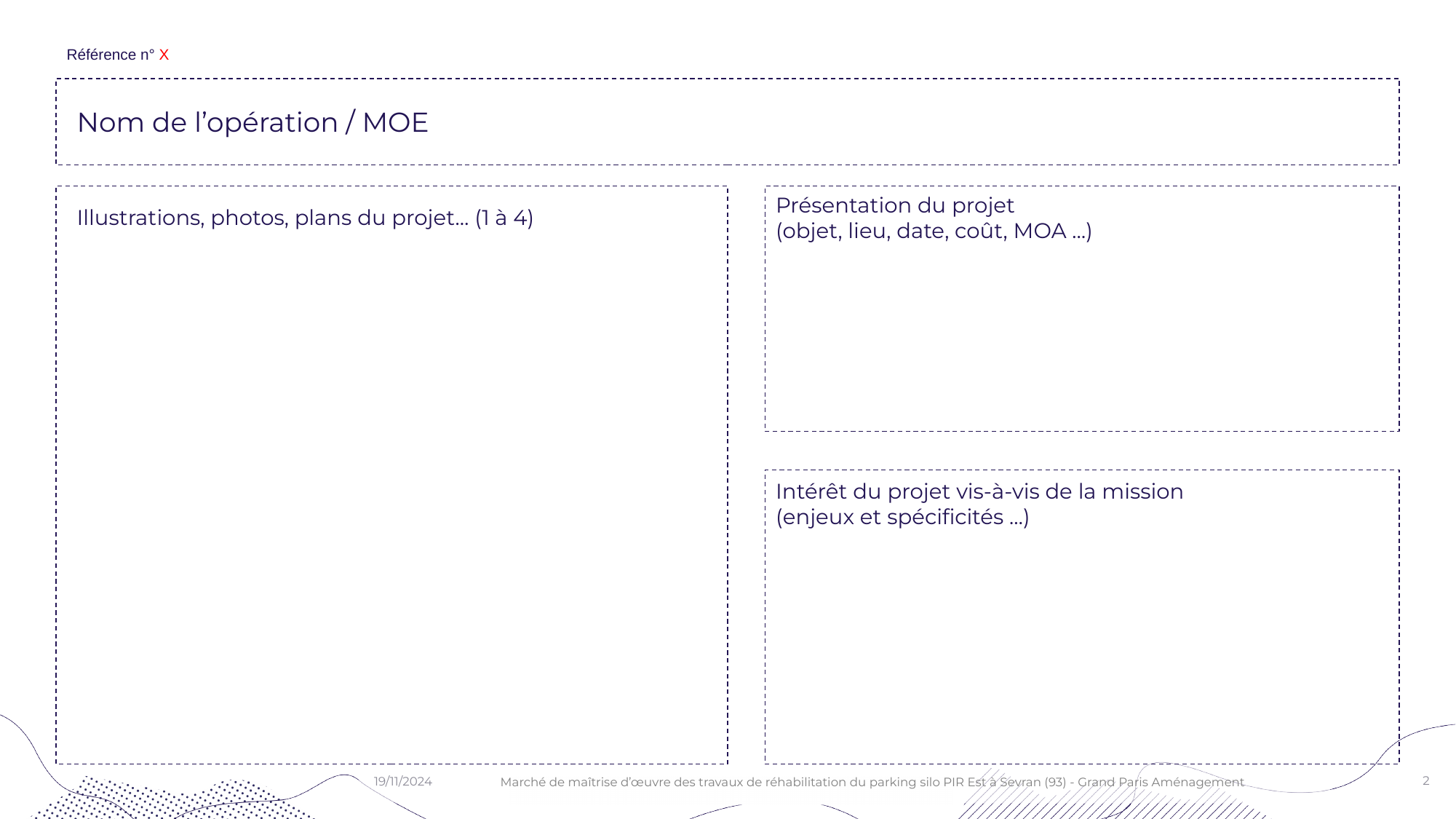

Référence n° X

Nom de l’opération / MOE

Présentation du projet
(objet, lieu, date, coût, MOA …)
Illustrations, photos, plans du projet… (1 à 4)

Intérêt du projet vis-à-vis de la mission
(enjeux et spécificités …)
19/11/2024
2
Marché de maîtrise d’œuvre des travaux de réhabilitation du parking silo PIR Est à Sevran (93) - Grand Paris Aménagement